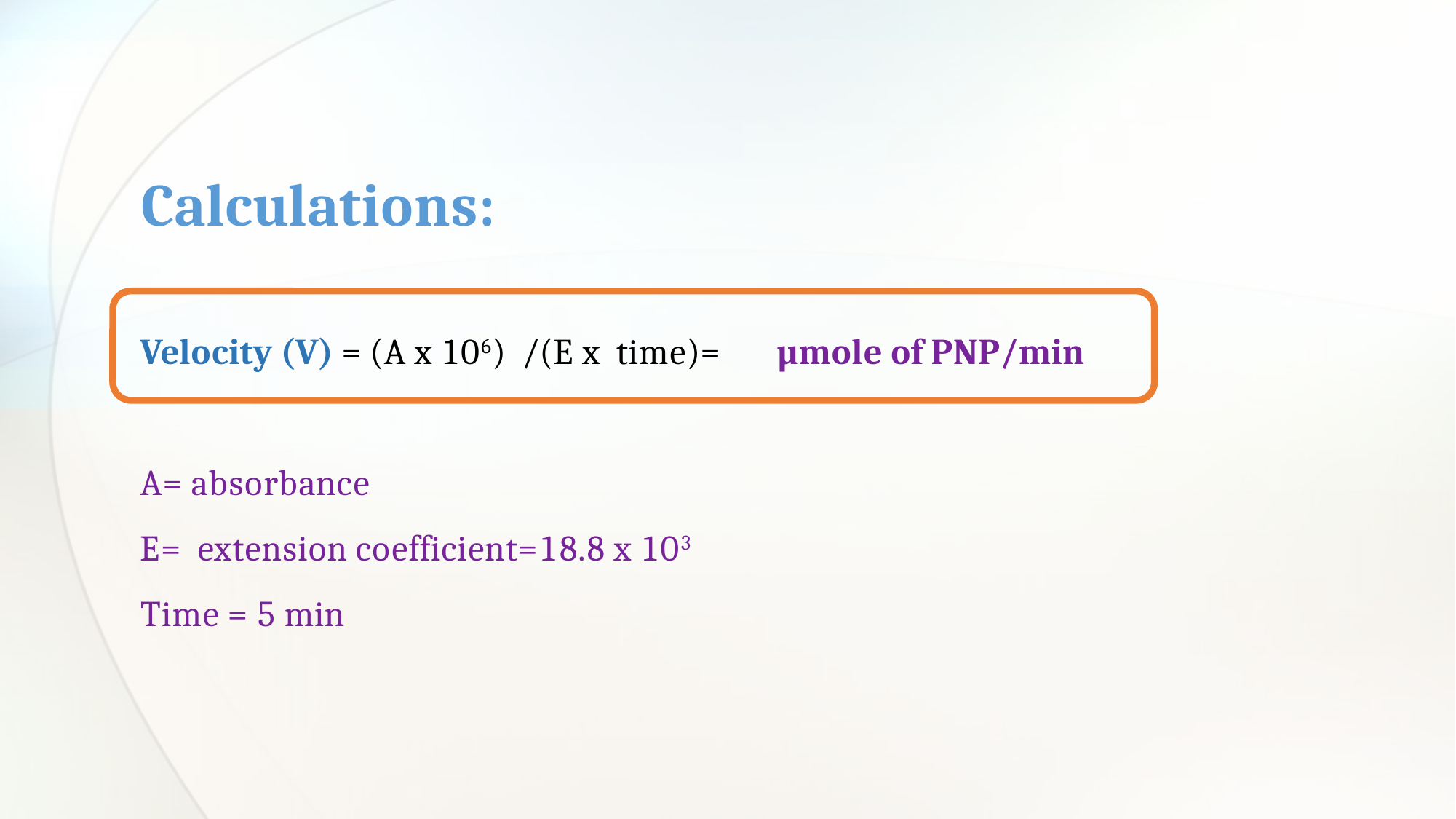

# Calculations:

Velocity (V) = (A x 106)  /(E x  time)=       µmole of PNP/min

A= absorbance
E=  extension coefficient=18.8 x 103
Time = 5 min